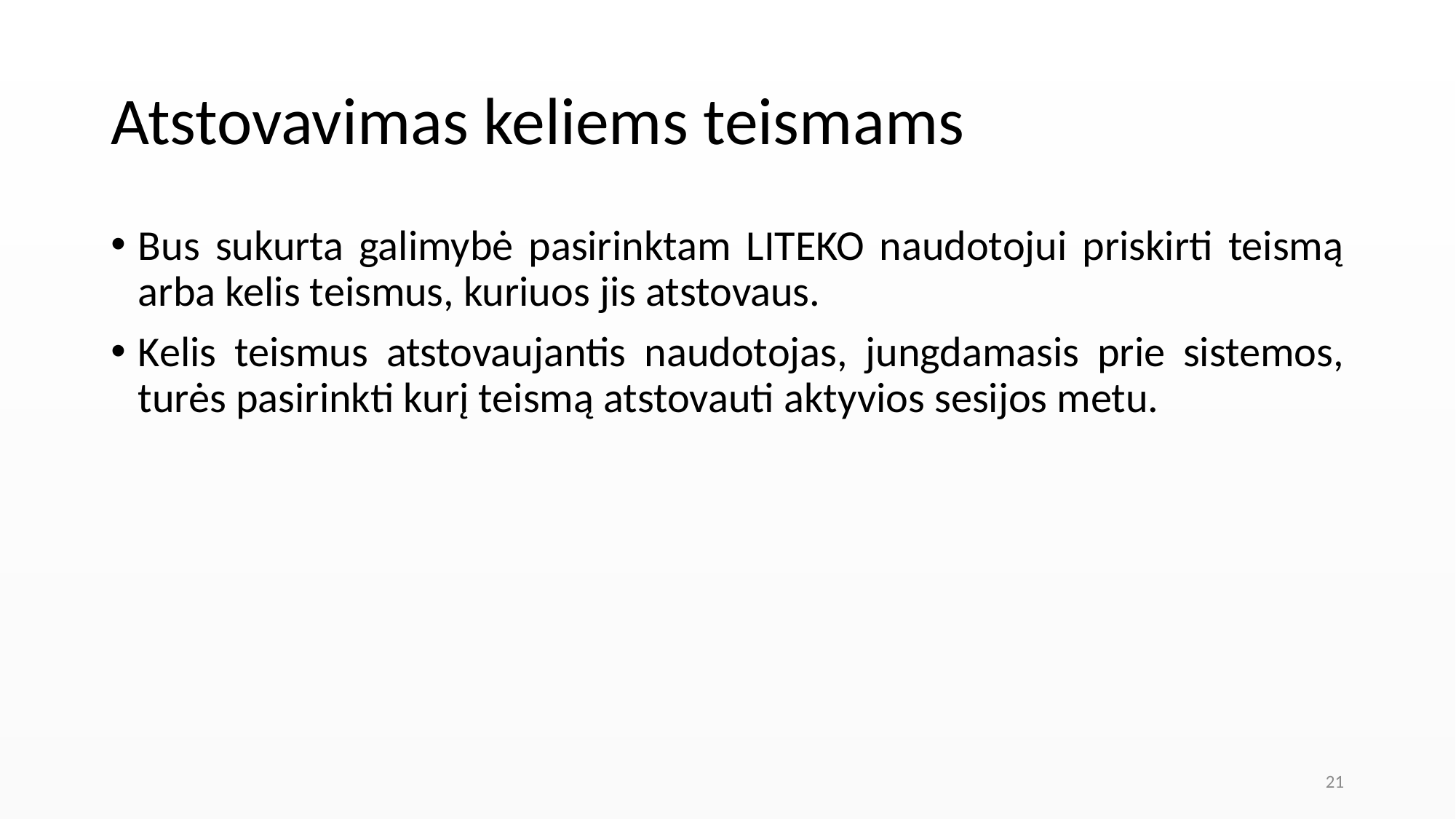

# Atstovavimas keliems teismams
Bus sukurta galimybė pasirinktam LITEKO naudotojui priskirti teismą arba kelis teismus, kuriuos jis atstovaus.
Kelis teismus atstovaujantis naudotojas, jungdamasis prie sistemos, turės pasirinkti kurį teismą atstovauti aktyvios sesijos metu.
21